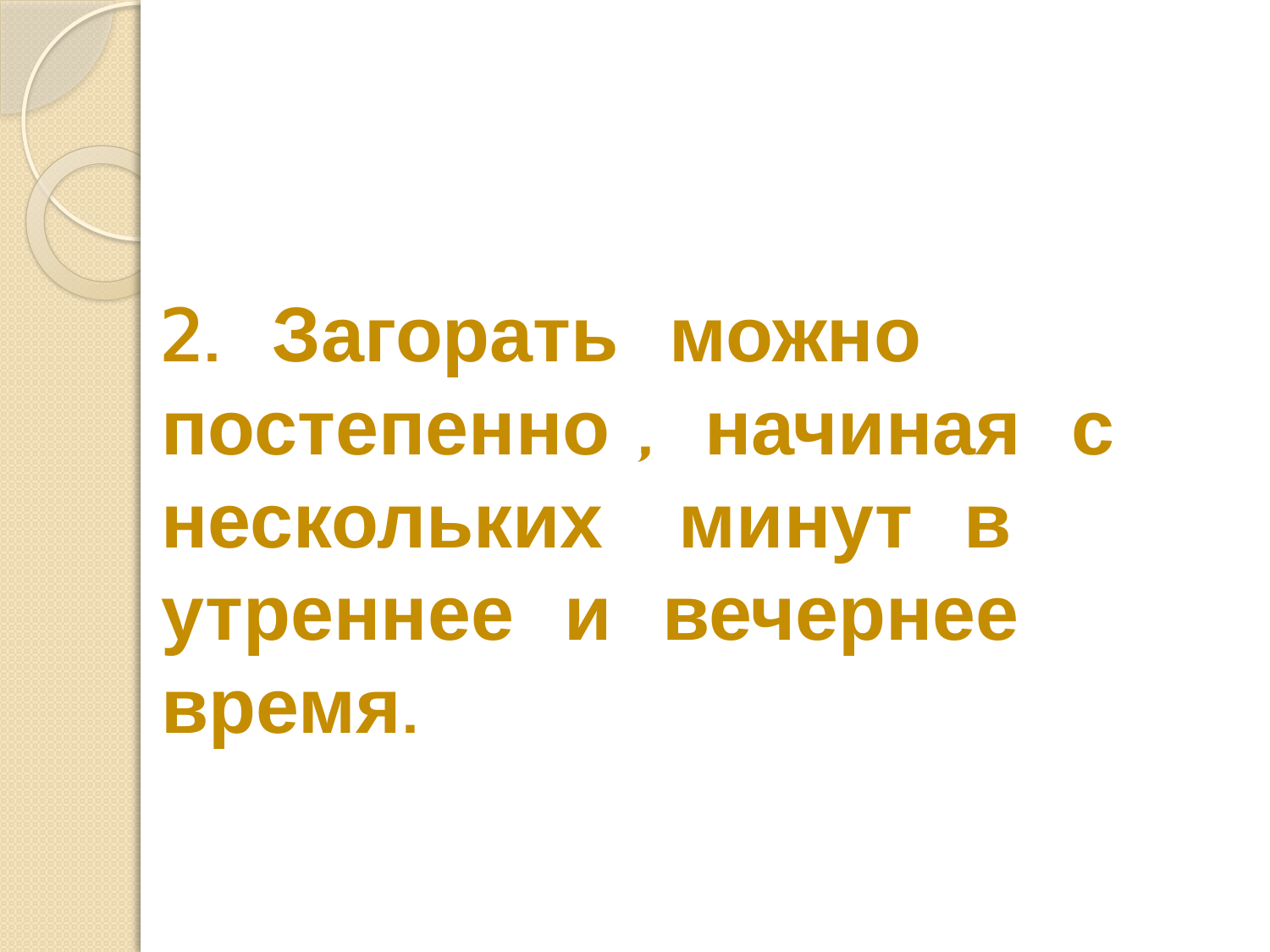

2.  Загорать  можно  постепенно ,  начиная  с   нескольких   минут  в  утреннее  и  вечернее  время.